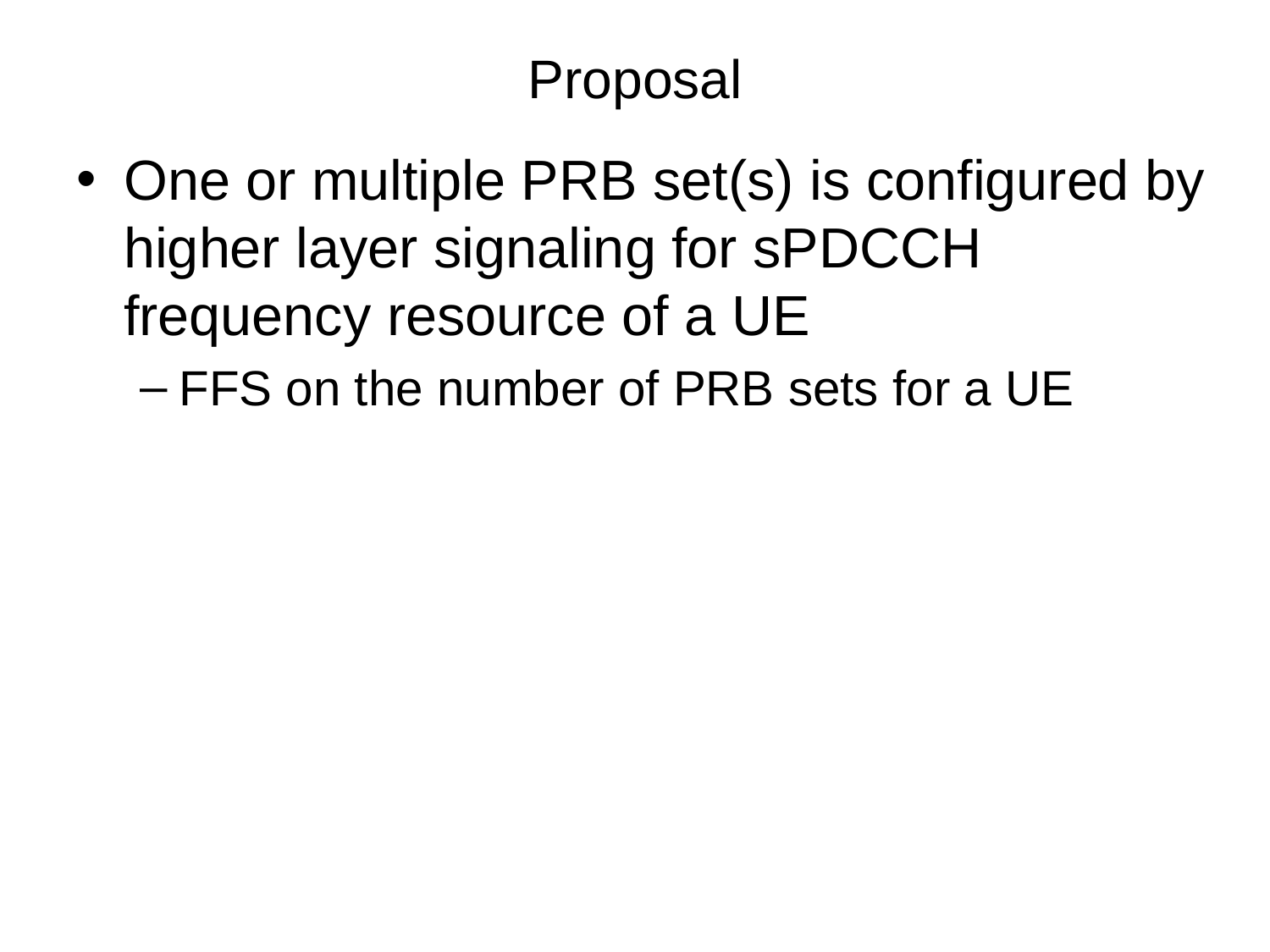

Proposal
One or multiple PRB set(s) is configured by higher layer signaling for sPDCCH frequency resource of a UE
FFS on the number of PRB sets for a UE